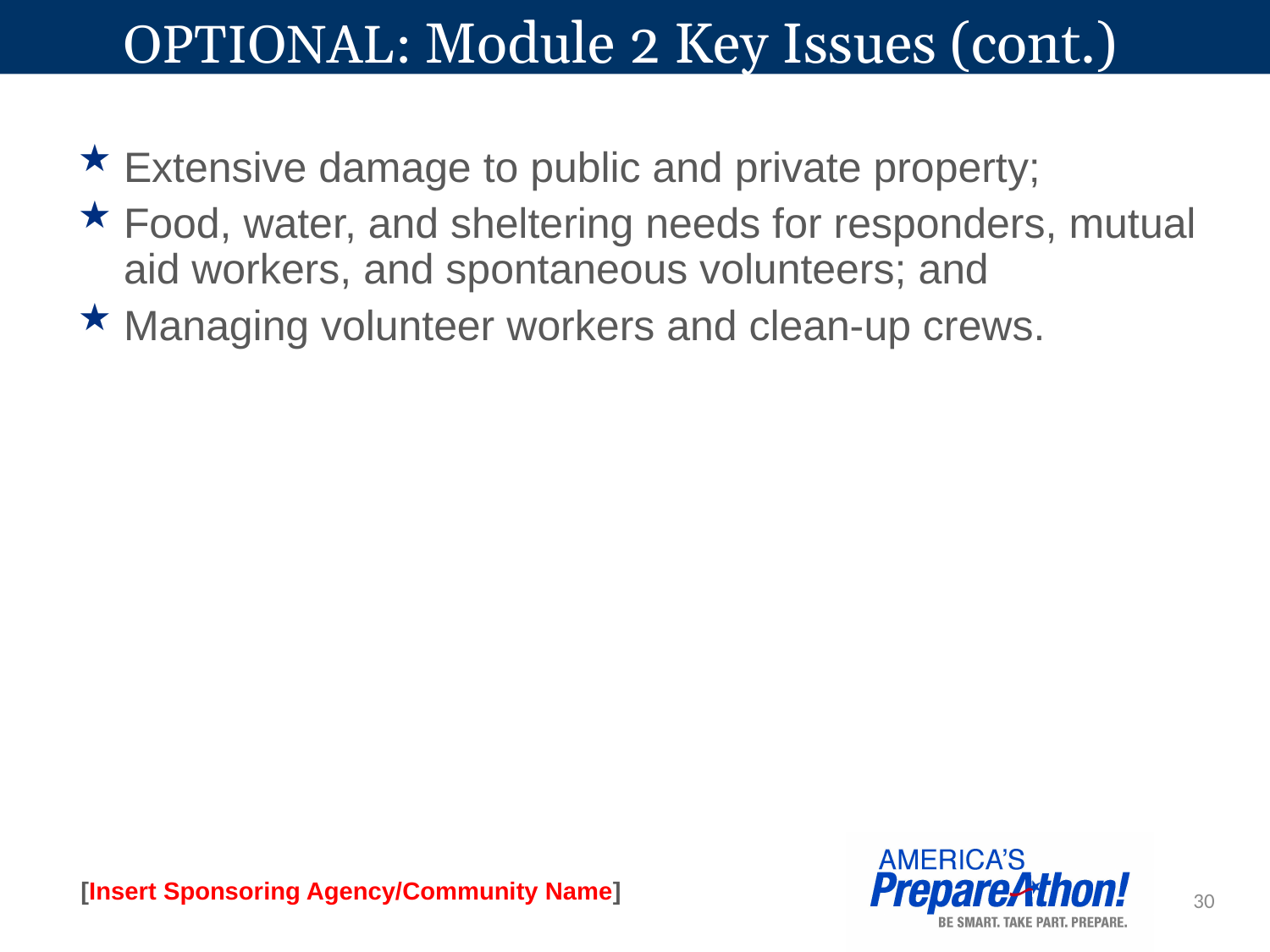

# OPTIONAL: Module 2 Key Issues (cont.)
Extensive damage to public and private property;
Food, water, and sheltering needs for responders, mutual aid workers, and spontaneous volunteers; and
Managing volunteer workers and clean-up crews.
30